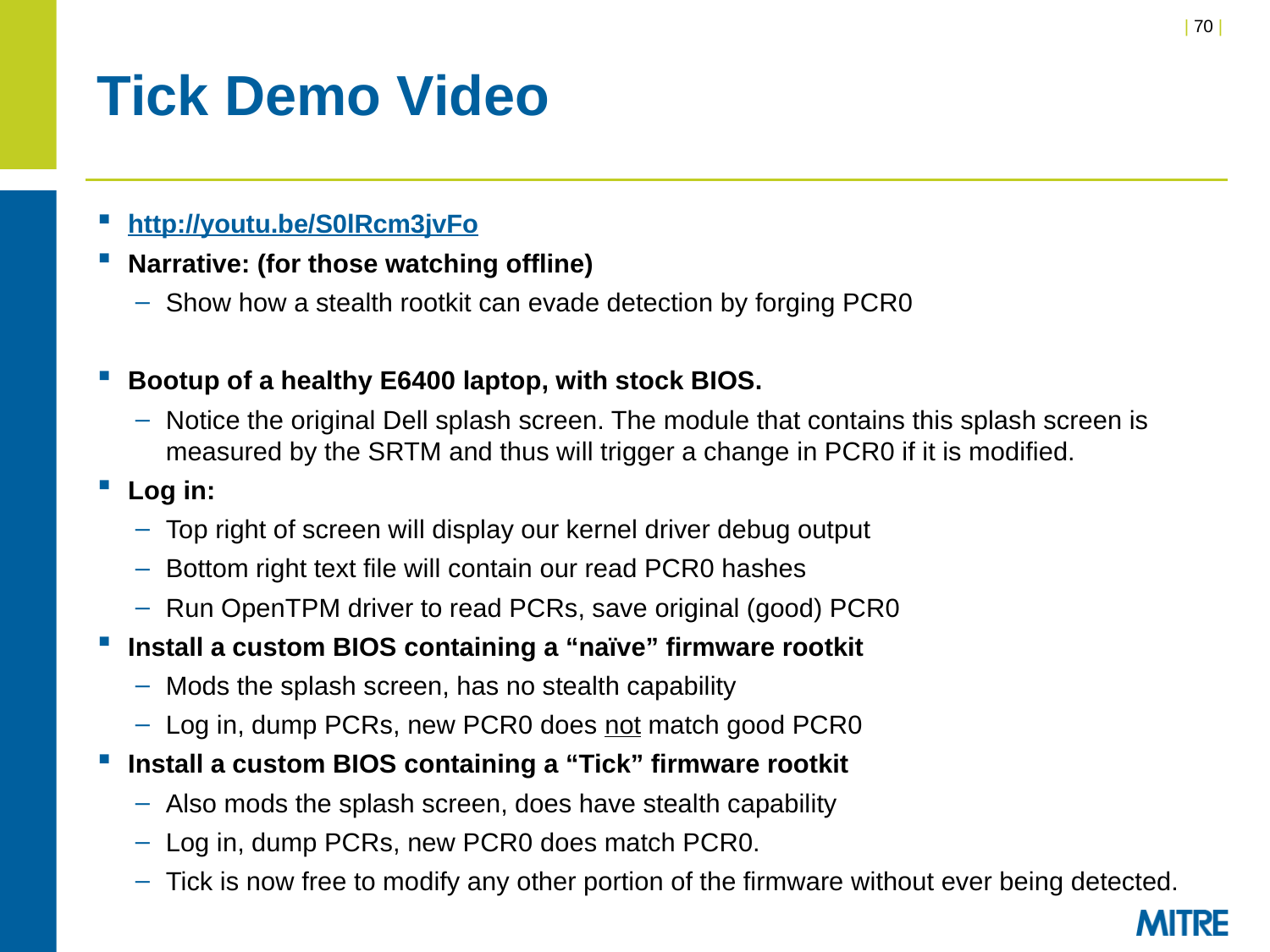

# Tick Demo Video
http://youtu.be/S0lRcm3jvFo
Narrative: (for those watching offline)
Show how a stealth rootkit can evade detection by forging PCR0

Bootup of a healthy E6400 laptop, with stock BIOS.
Notice the original Dell splash screen. The module that contains this splash screen is measured by the SRTM and thus will trigger a change in PCR0 if it is modified.
Log in:
Top right of screen will display our kernel driver debug output
Bottom right text file will contain our read PCR0 hashes
Run OpenTPM driver to read PCRs, save original (good) PCR0
Install a custom BIOS containing a “naïve” firmware rootkit
Mods the splash screen, has no stealth capability
Log in, dump PCRs, new PCR0 does not match good PCR0
Install a custom BIOS containing a “Tick” firmware rootkit
Also mods the splash screen, does have stealth capability
Log in, dump PCRs, new PCR0 does match PCR0.
Tick is now free to modify any other portion of the firmware without ever being detected.